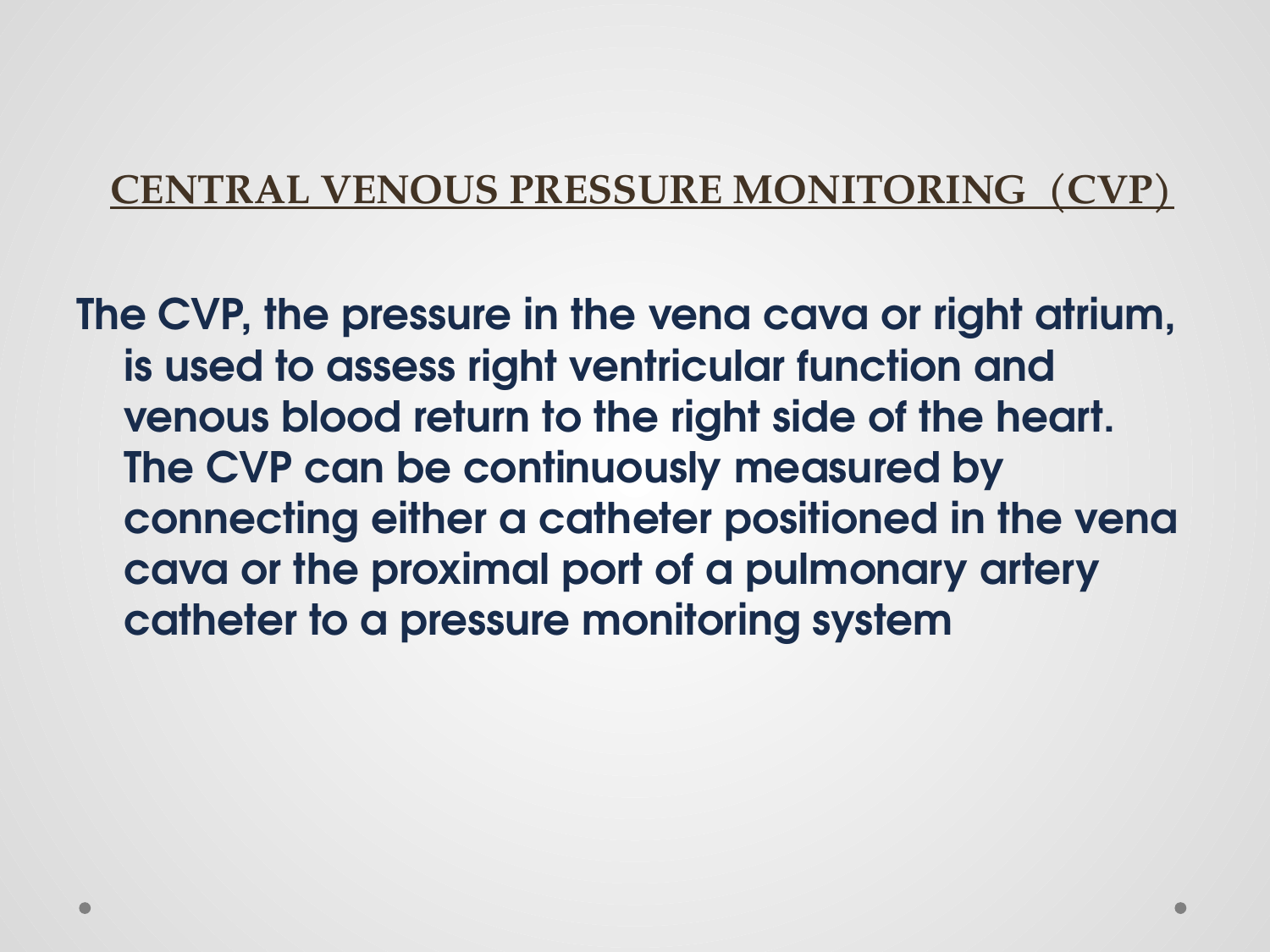

# CENTRAL VENOUS PRESSURE MONITORING  (CVP)

The CVP, the pressure in the vena cava or right atrium, is used to assess right ventricular function and venous blood return to the right side of the heart. The CVP can be continuously measured by connecting either a catheter positioned in the vena cava or the proximal port of a pulmonary artery catheter to a pressure monitoring system